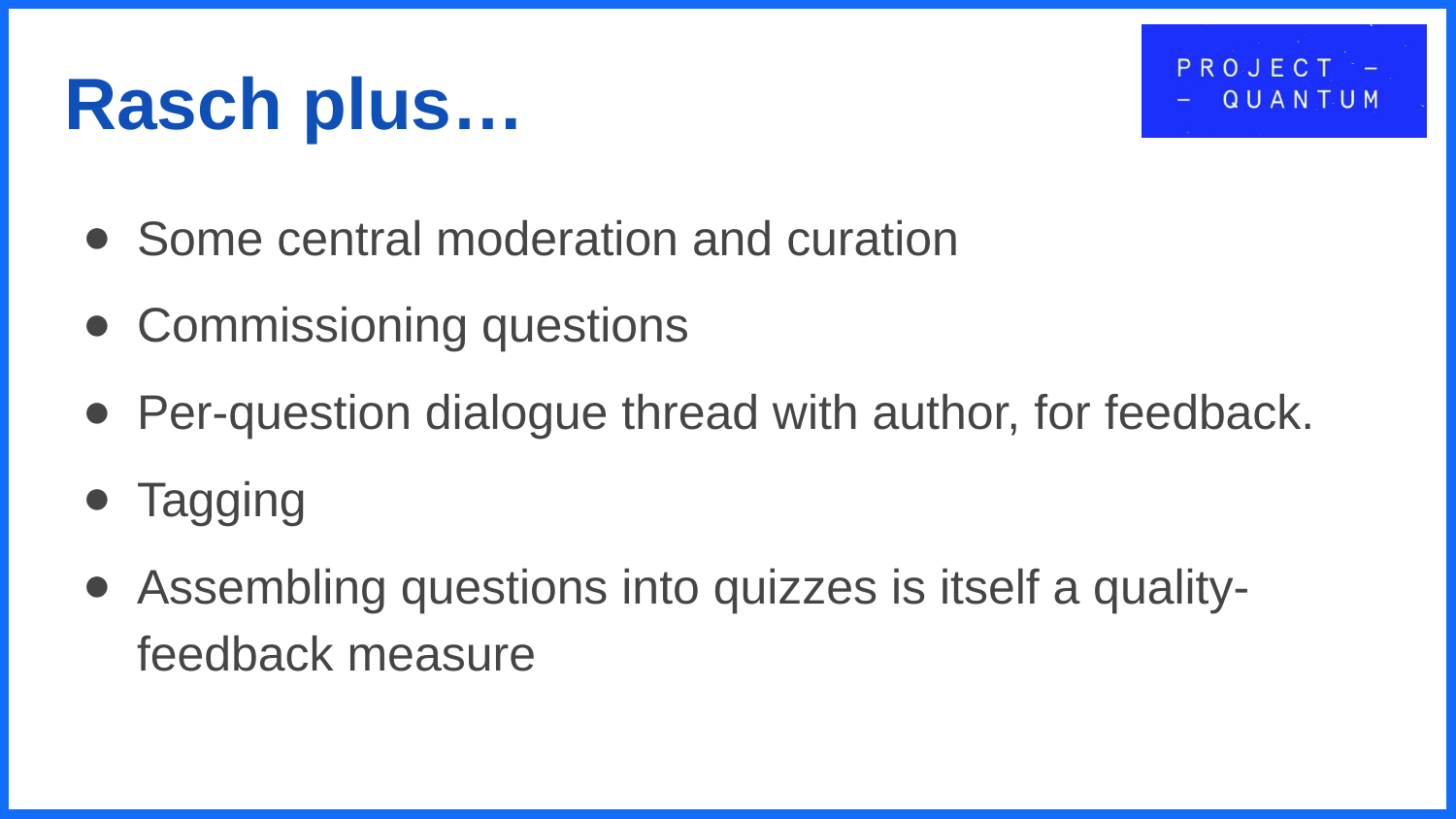

# Rasch plus…
Some central moderation and curation
Commissioning questions
Per-question dialogue thread with author, for feedback.
Tagging
Assembling questions into quizzes is itself a quality-feedback measure